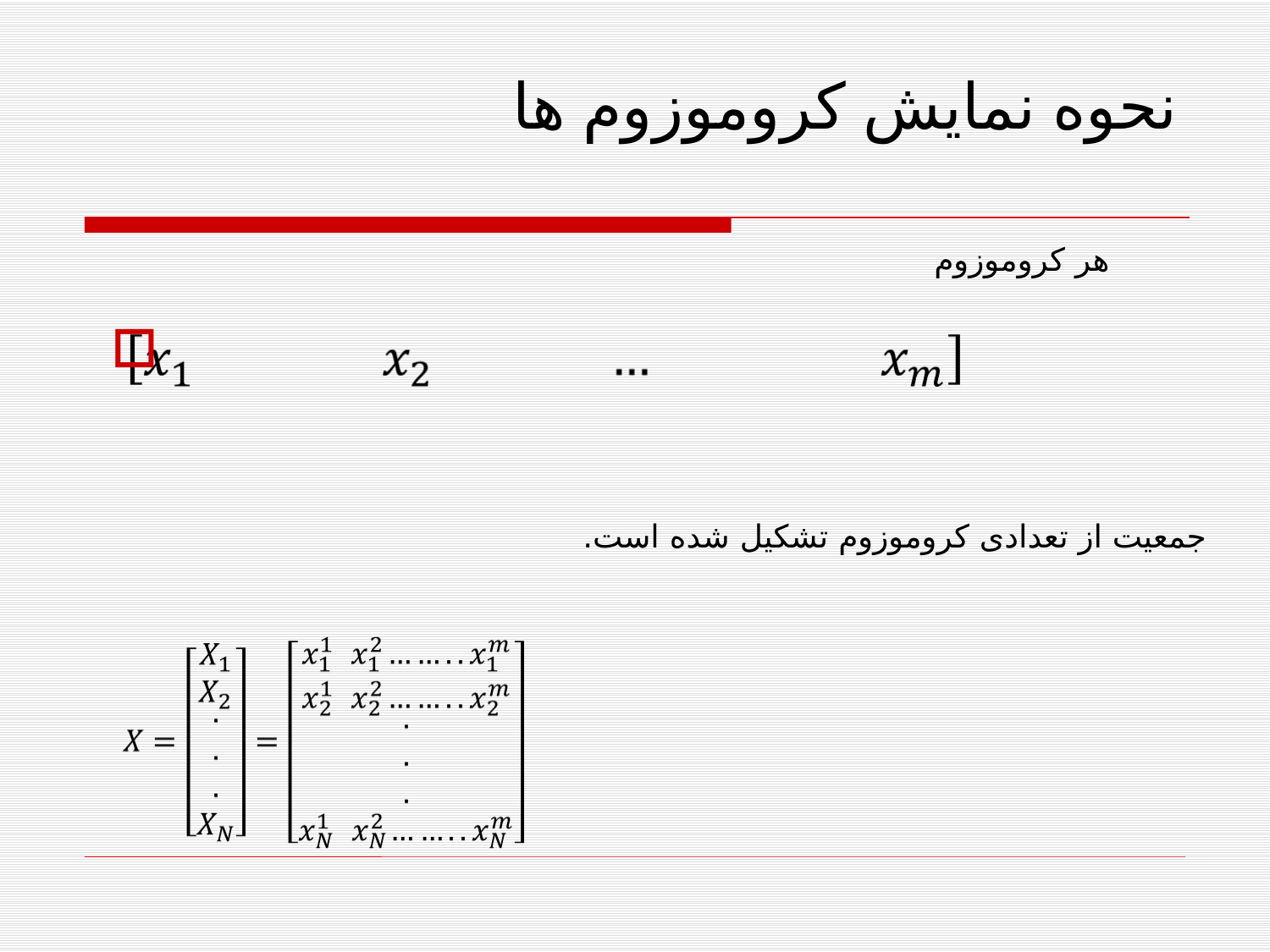

# نحوه نمايش کروموزوم ها

هر کروموزوم

جمعيت از تعدادی کروموزوم تشکيل شده است.